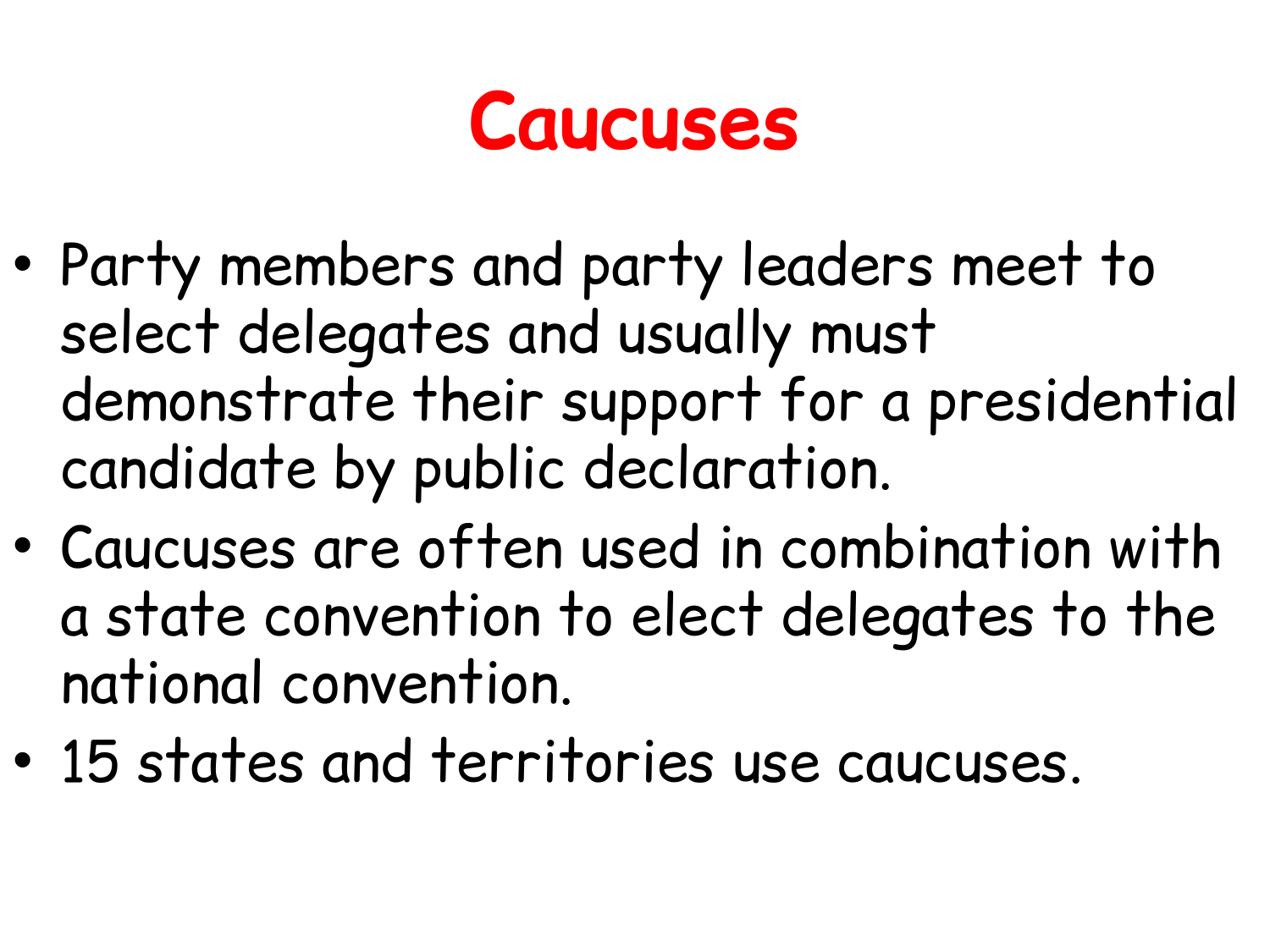

# Caucuses
Party members and party leaders meet to select delegates and usually must demonstrate their support for a presidential candidate by public declaration.
Caucuses are often used in combination with a state convention to elect delegates to the national convention.
15 states and territories use caucuses.